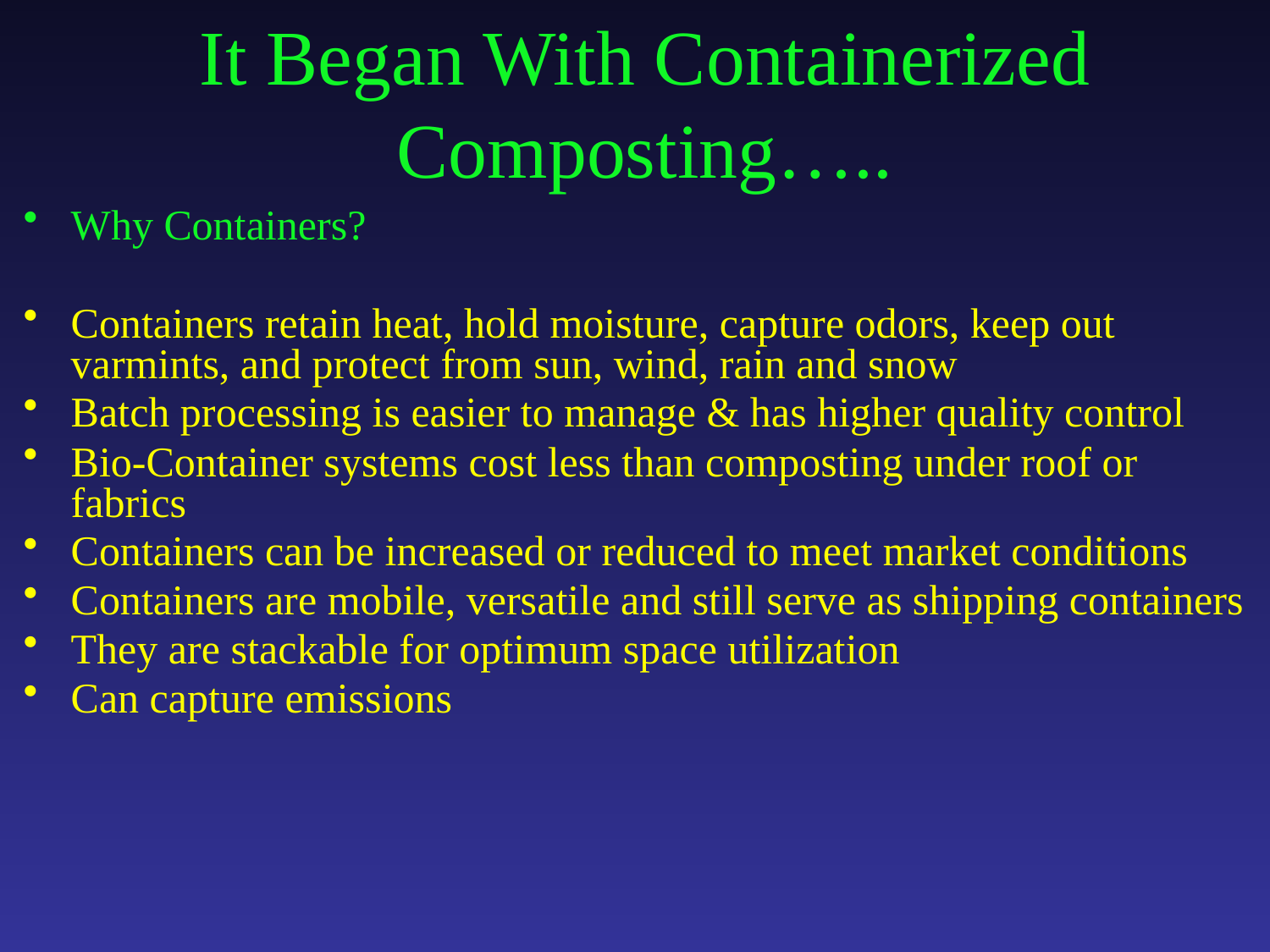

# It Began With Containerized Composting…..
Why Containers?

Containers retain heat, hold moisture, capture odors, keep out varmints, and protect from sun, wind, rain and snow
Batch processing is easier to manage & has higher quality control
Bio-Container systems cost less than composting under roof or fabrics
Containers can be increased or reduced to meet market conditions
Containers are mobile, versatile and still serve as shipping containers
They are stackable for optimum space utilization
Can capture emissions